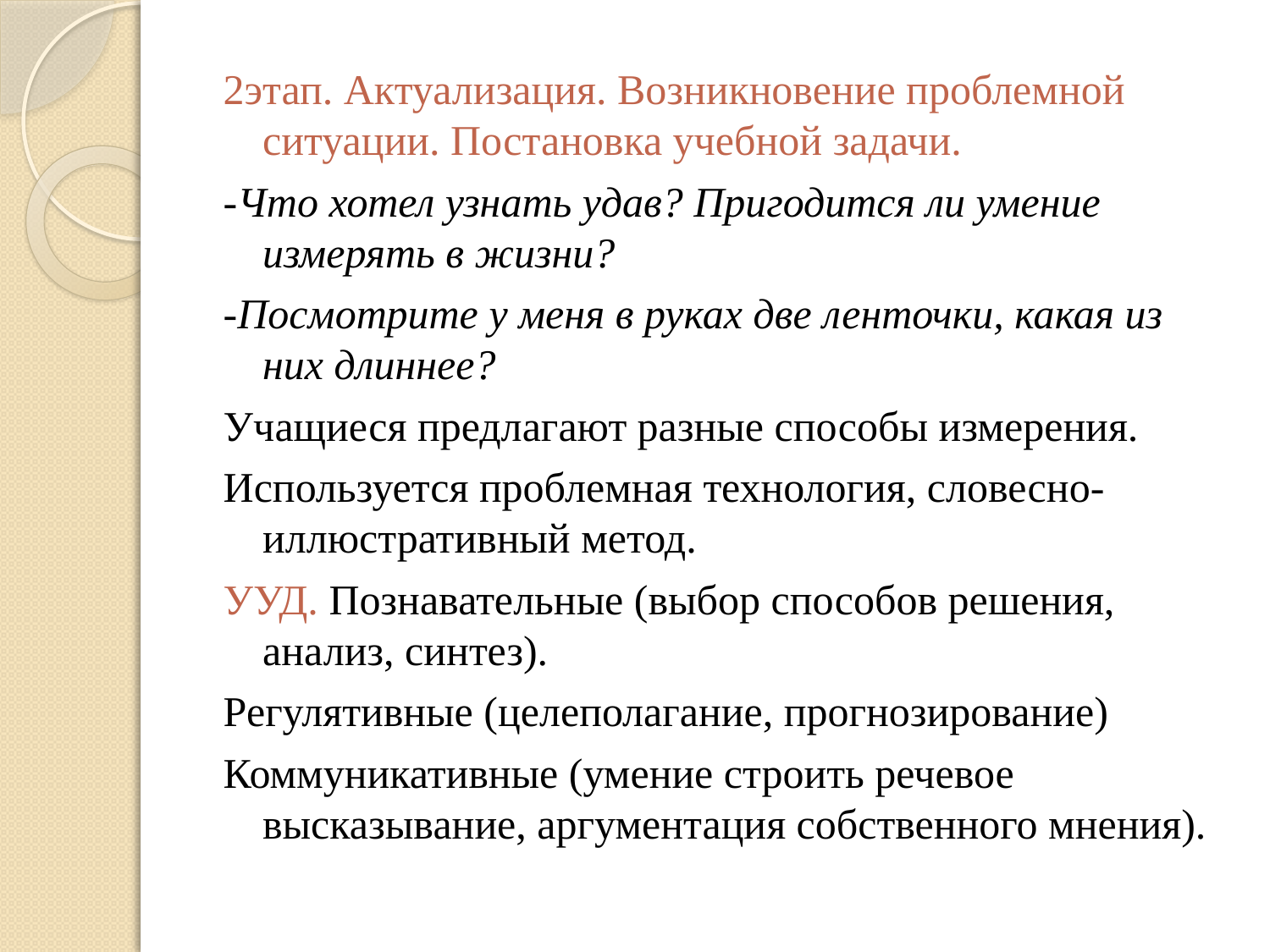

#
2этап. Актуализация. Возникновение проблемной ситуации. Постановка учебной задачи.
-Что хотел узнать удав? Пригодится ли умение измерять в жизни?
-Посмотрите у меня в руках две ленточки, какая из них длиннее?
Учащиеся предлагают разные способы измерения.
Используется проблемная технология, словесно-иллюстративный метод.
УУД. Познавательные (выбор способов решения, анализ, синтез).
Регулятивные (целеполагание, прогнозирование)
Коммуникативные (умение строить речевое высказывание, аргументация собственного мнения).